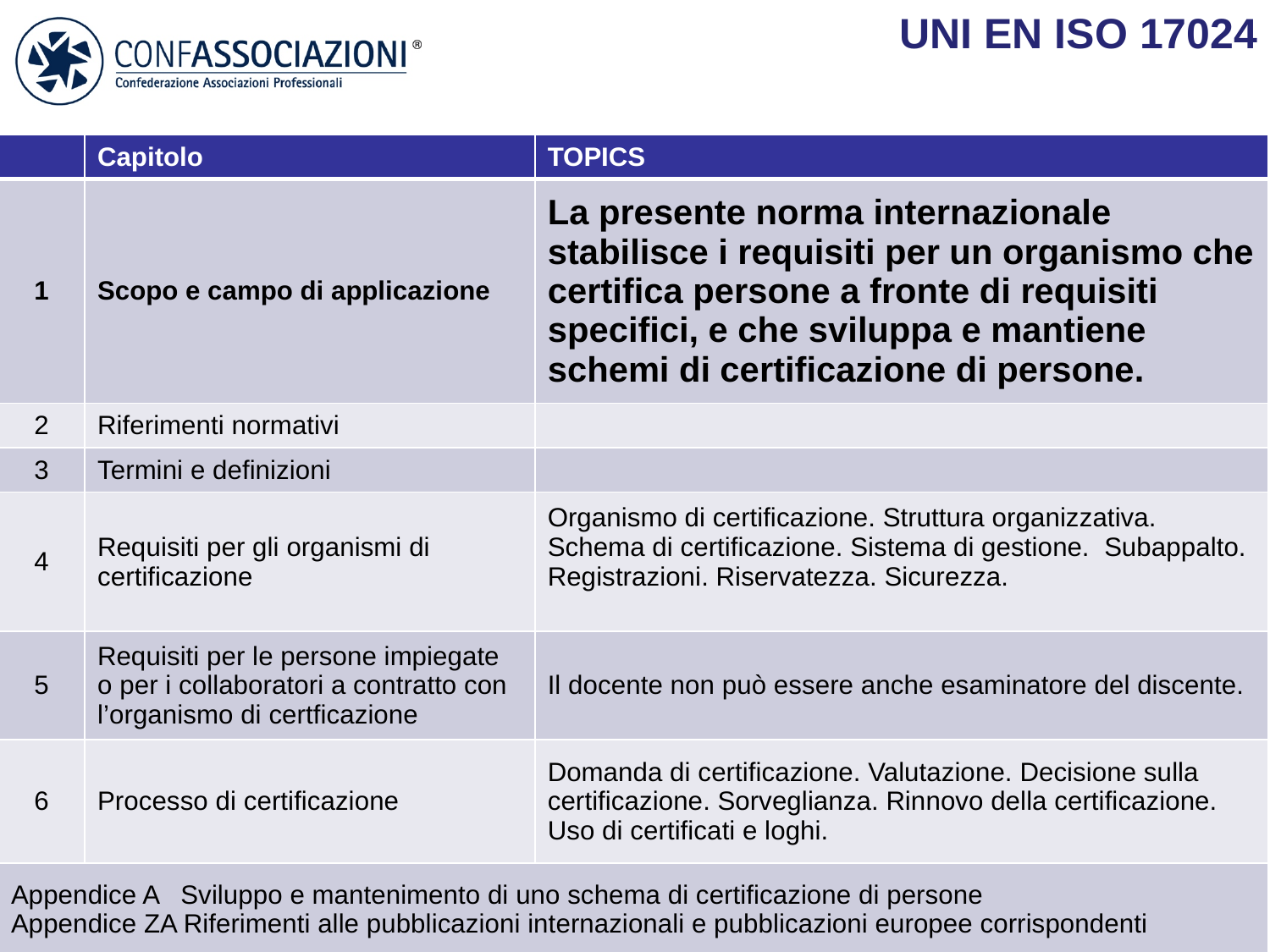

UNI EN ISO 17024
|  | Capitolo | TOPICS |
| --- | --- | --- |
| 1 | Scopo e campo di applicazione | La presente norma internazionale stabilisce i requisiti per un organismo che certifica persone a fronte di requisiti specifici, e che sviluppa e mantiene schemi di certificazione di persone. |
| 2 | Riferimenti normativi |  |
| 3 | Termini e definizioni |  |
| 4 | Requisiti per gli organismi di certificazione | Organismo di certificazione. Struttura organizzativa. Schema di certificazione. Sistema di gestione. Subappalto. Registrazioni. Riservatezza. Sicurezza. |
| 5 | Requisiti per le persone impiegate o per i collaboratori a contratto con l’organismo di certficazione | Il docente non può essere anche esaminatore del discente. |
| 6 | Processo di certificazione | Domanda di certificazione. Valutazione. Decisione sulla certificazione. Sorveglianza. Rinnovo della certificazione. Uso di certificati e loghi. |
| Appendice A Sviluppo e mantenimento di uno schema di certificazione di persone Appendice ZA Riferimenti alle pubblicazioni internazionali e pubblicazioni europee corrispondenti |  |  |